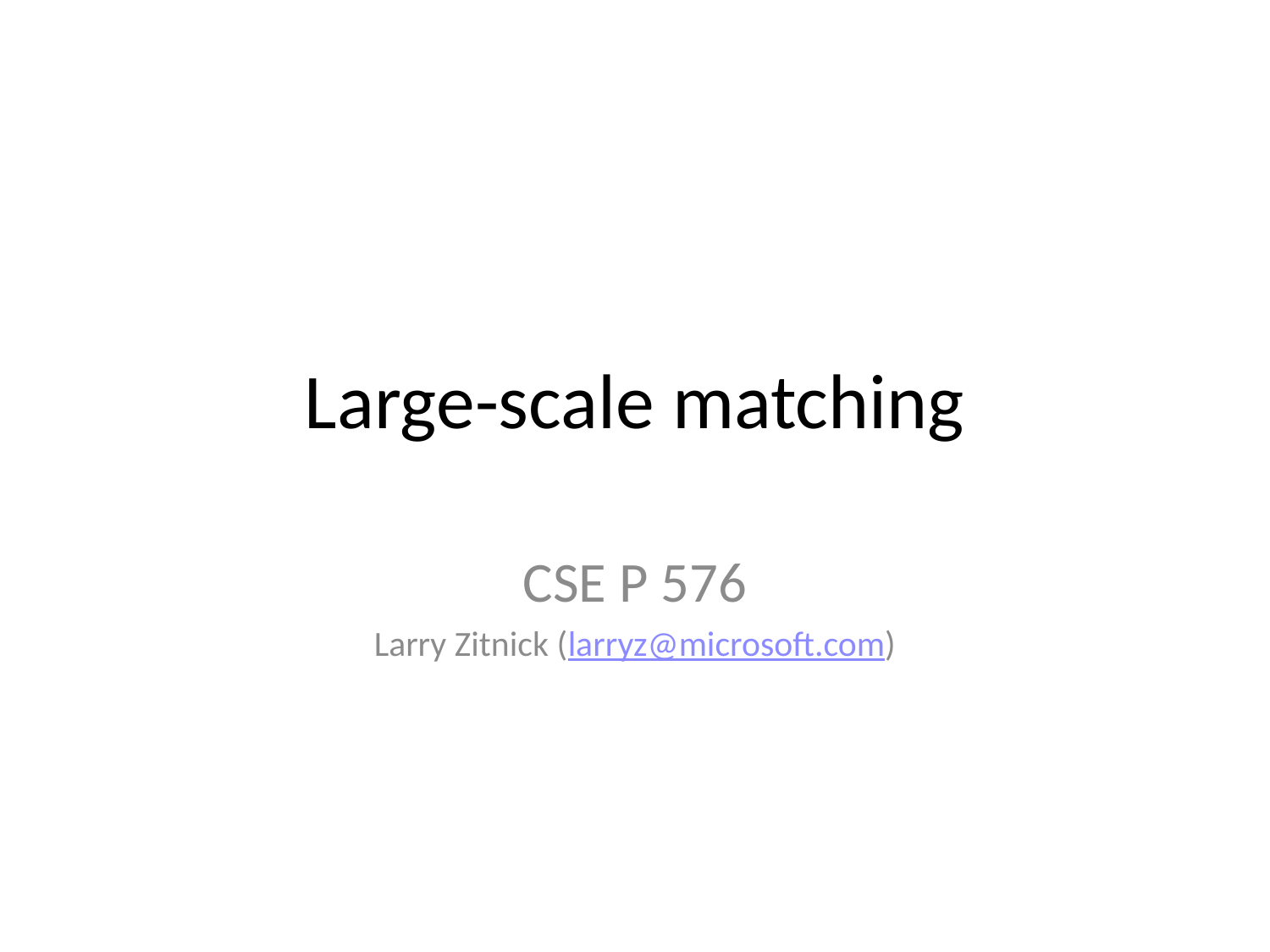

# Large-scale matching
CSE P 576
Larry Zitnick (larryz@microsoft.com)